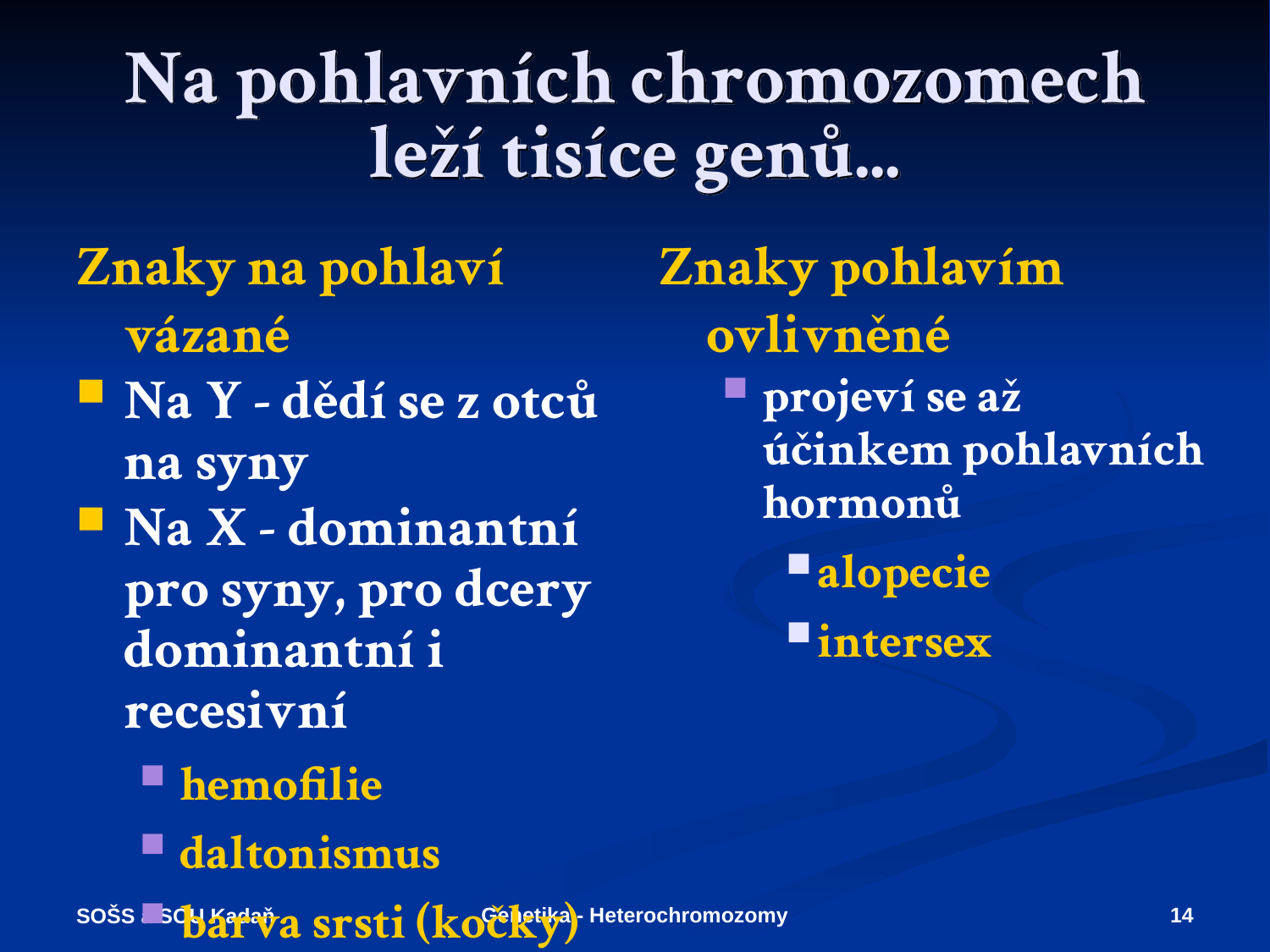

# Na pohlavních chromozomech leží tisíce genů...
Znaky na pohlaví vázané
Na Y - dědí se z otců na syny
Na X - dominantní pro syny, pro dcery dominantní i recesivní
hemofilie
daltonismus
barva srsti (kočky)
Znaky pohlavím ovlivněné
projeví se až účinkem pohlavních hormonů
alopecie
intersex

Genetika - Heterochromozomy
14
SOŠS a SOU Kadaň